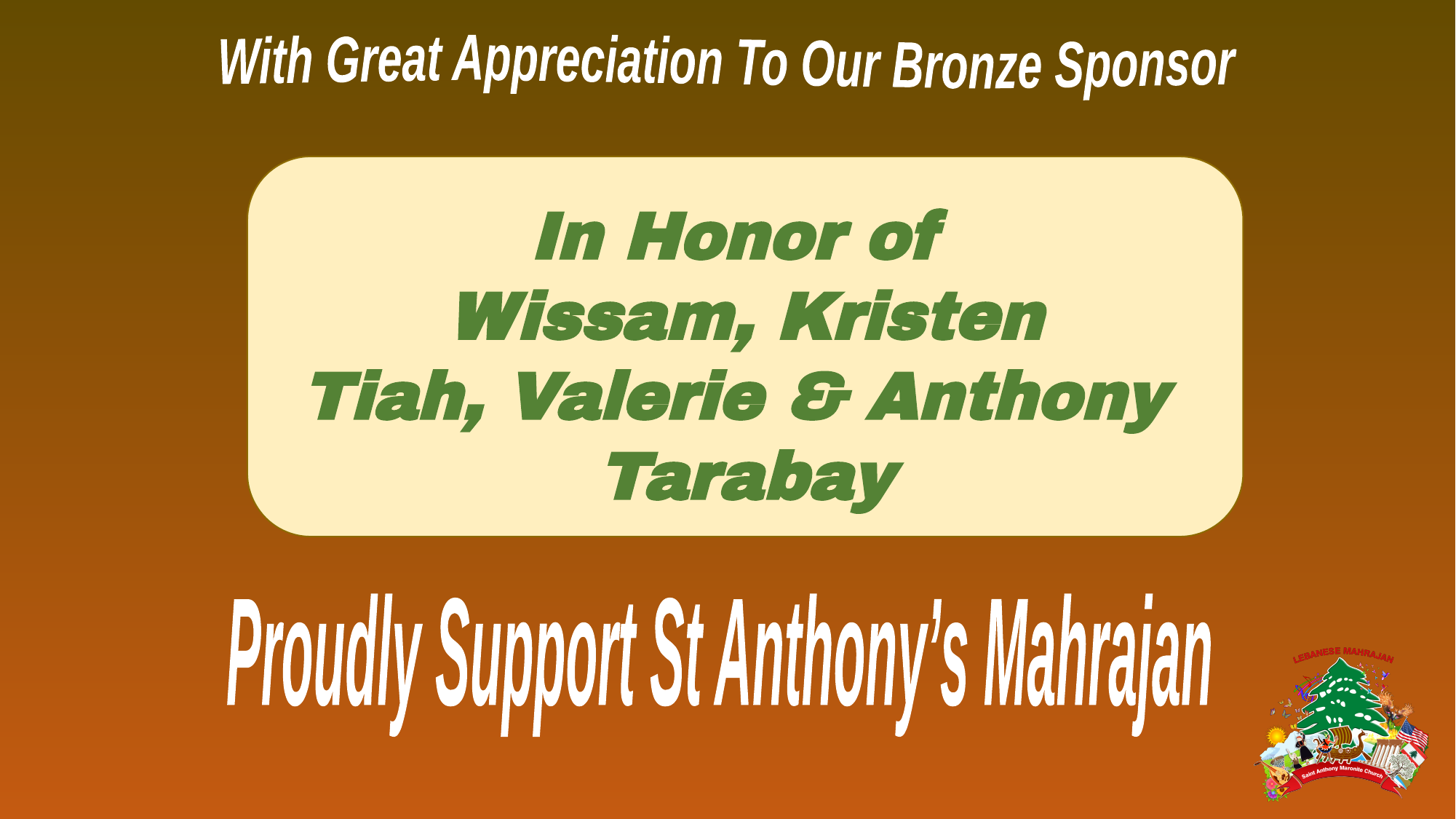

In Honor of
Wissam, Kristen
Tiah, Valerie & Anthony
Tarabay
Proudly Support St Anthony’s Mahrajan